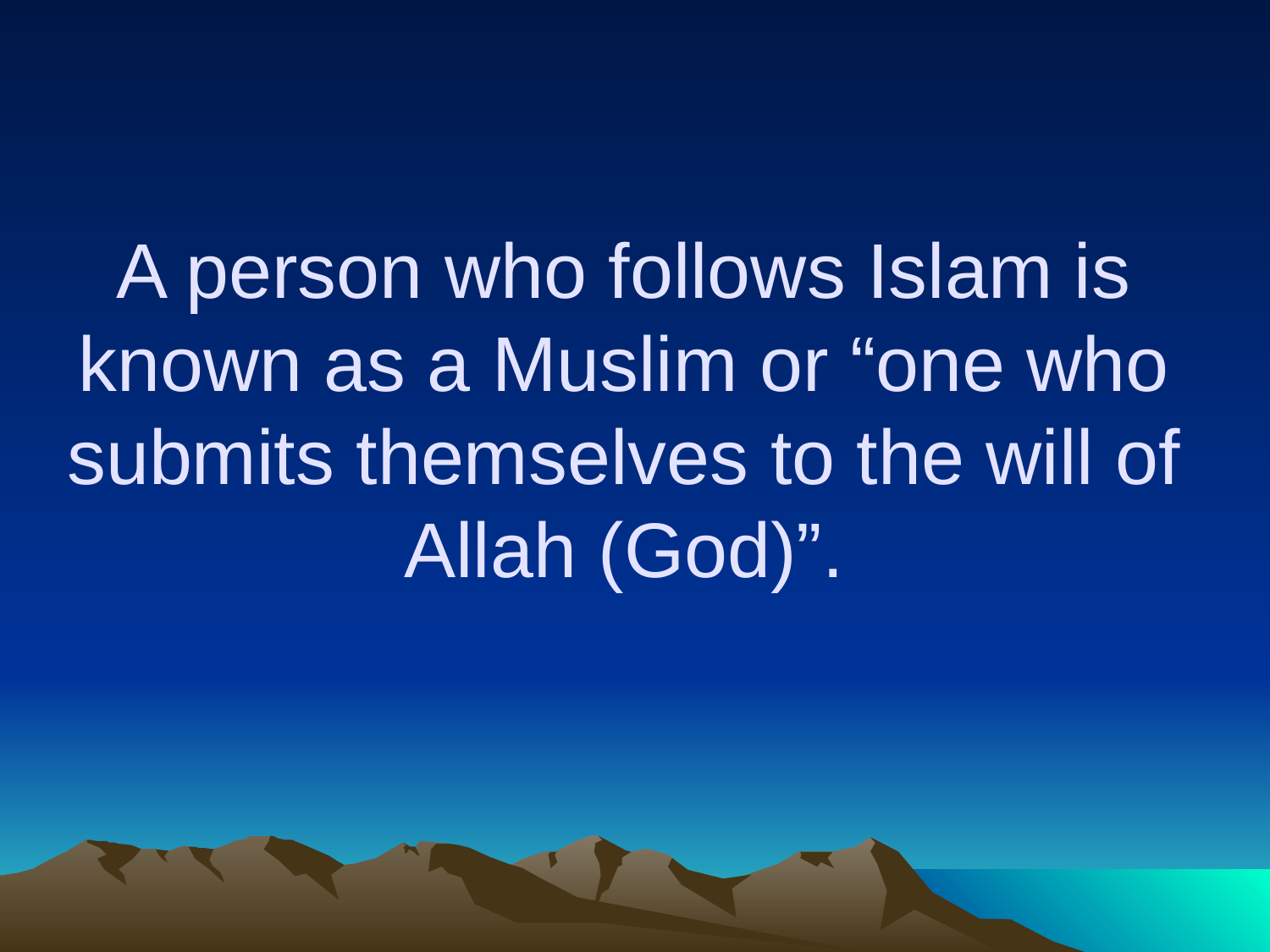

# A person who follows Islam is known as a Muslim or “one who submits themselves to the will of Allah (God)”.